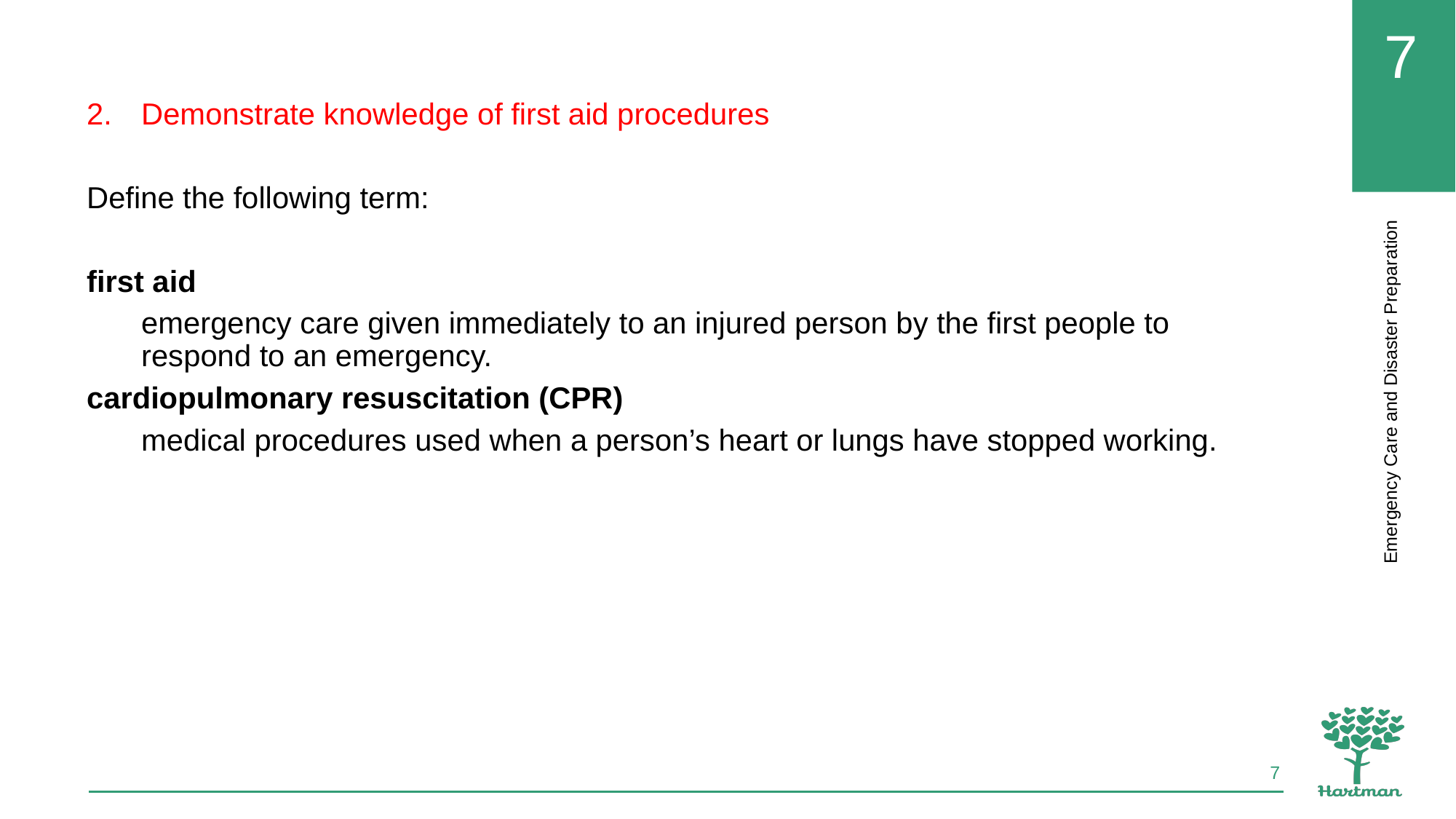

Demonstrate knowledge of first aid procedures

Define the following term:

first aid
emergency care given immediately to an injured person by the first people to respond to an emergency.
cardiopulmonary resuscitation (CPR)
medical procedures used when a person’s heart or lungs have stopped working.

7